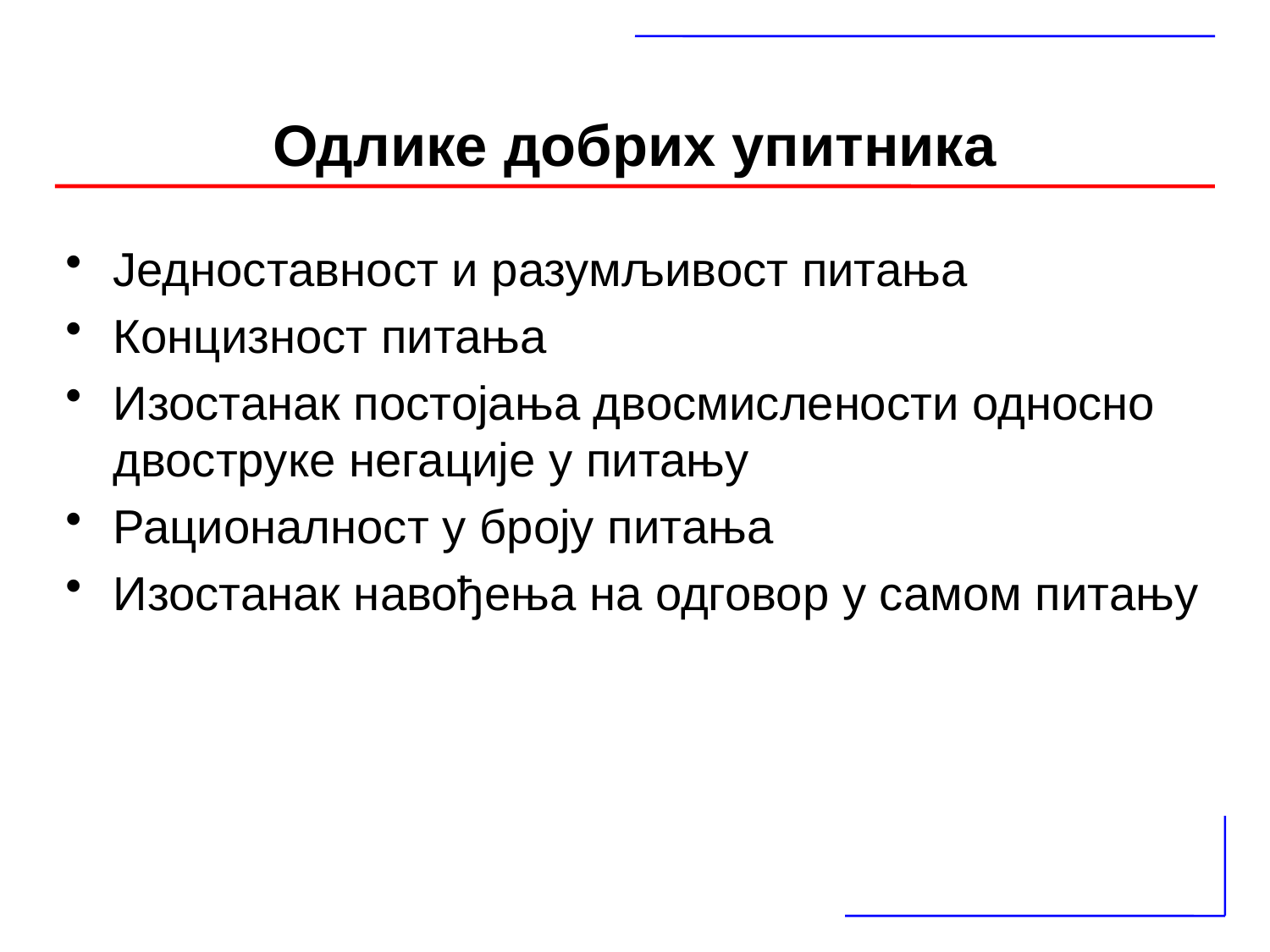

Одлике добрих упитника
Једноставност и разумљивост питања
Концизност питања
Изостанак постојања двосмислености односно двоструке негације у питању
Рационалност у броју питања
Изостанак навођења на одговор у самом питању